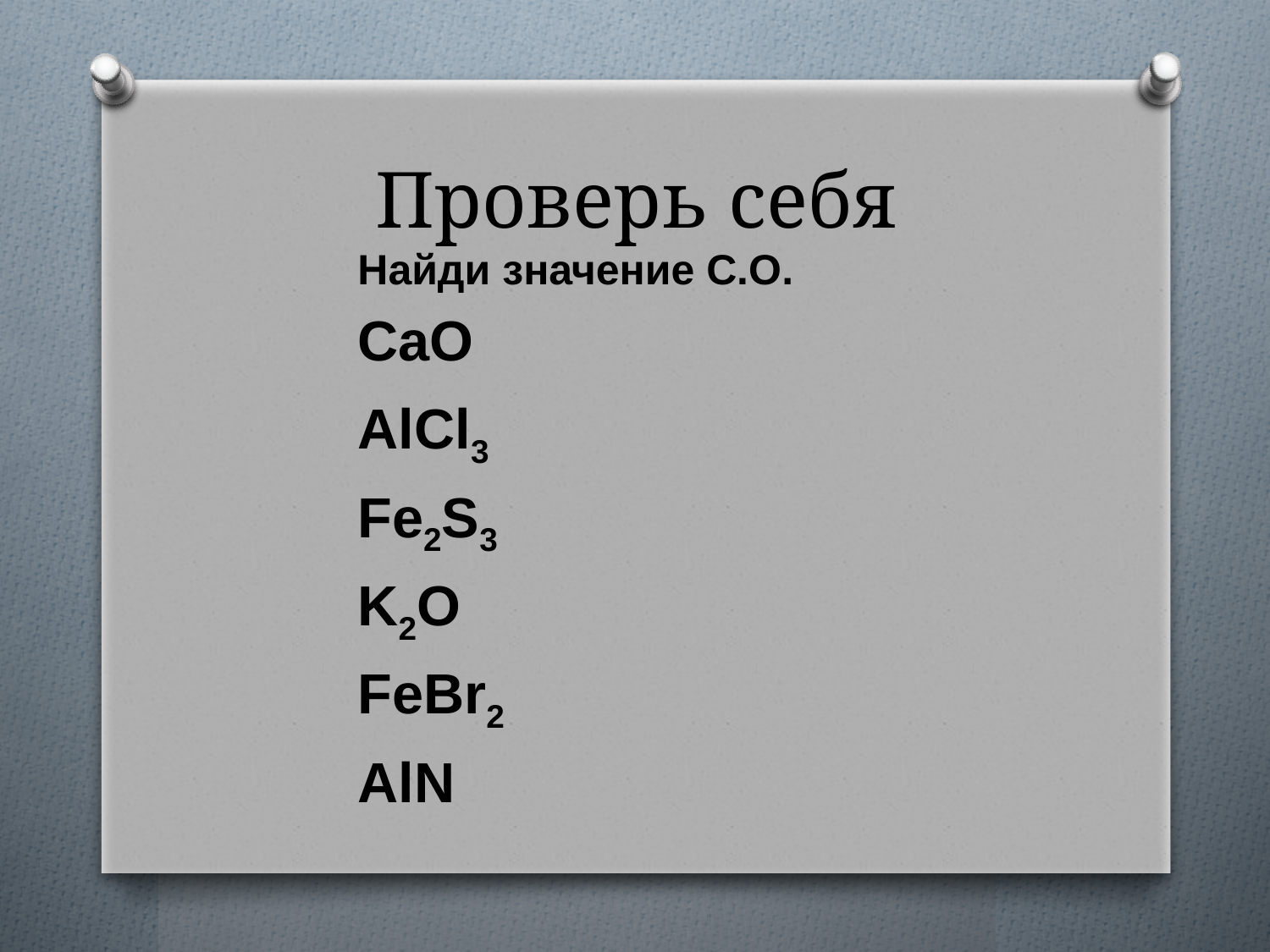

# Проверь себя
Найди значение С.О.
CaO
AlCl3
Fe2S3
K2O
FeBr2
AlN